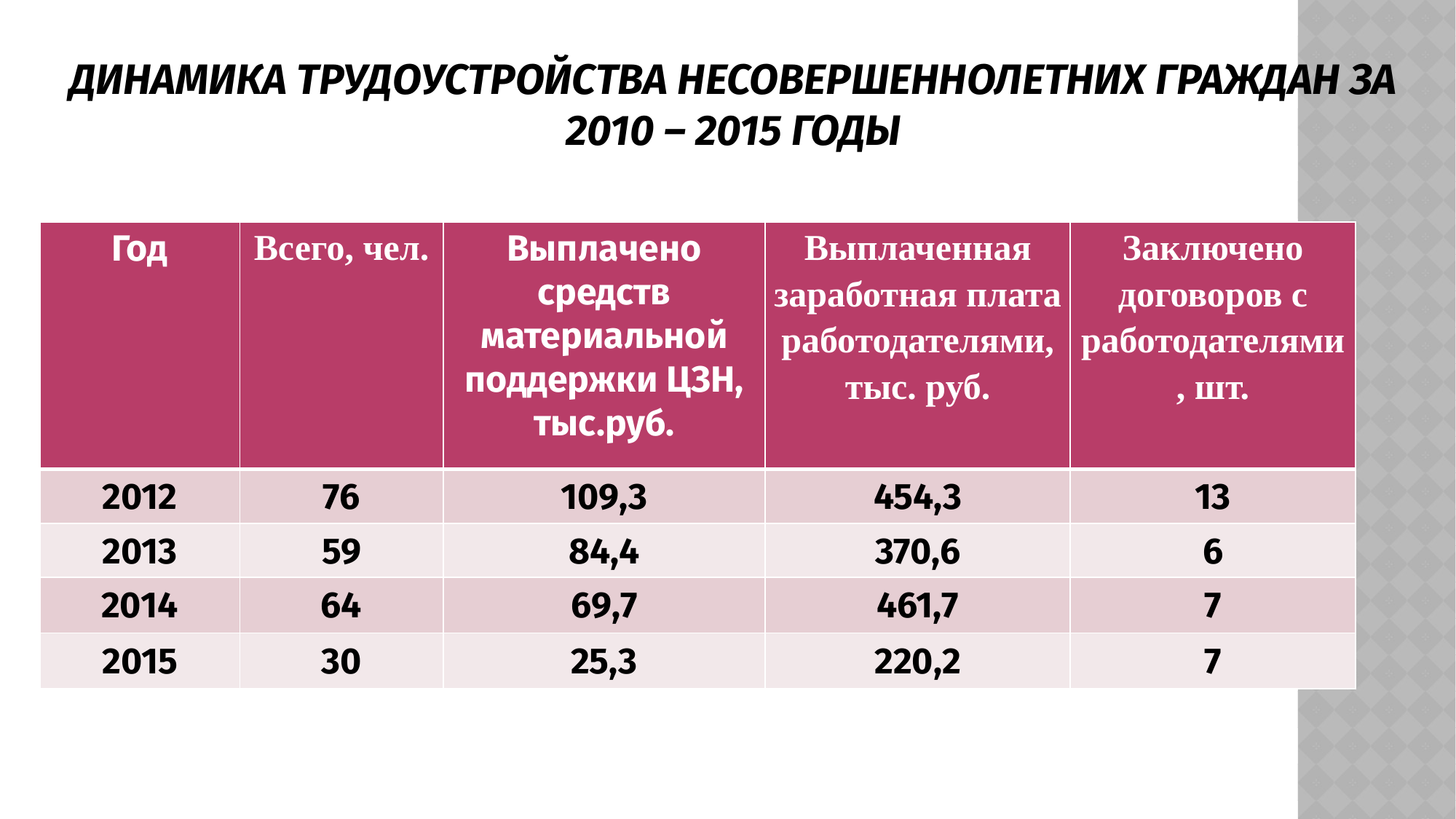

# Динамика трудоустройства несовершеннолетних граждан за 2010 – 2015 годы
| Год | Всего, чел. | Выплачено средств материальной поддержки ЦЗН, тыс.руб. | Выплаченная заработная плата работодателями, тыс. руб. | Заключено договоров с работодателями, шт. |
| --- | --- | --- | --- | --- |
| 2012 | 76 | 109,3 | 454,3 | 13 |
| 2013 | 59 | 84,4 | 370,6 | 6 |
| 2014 | 64 | 69,7 | 461,7 | 7 |
| 2015 | 30 | 25,3 | 220,2 | 7 |